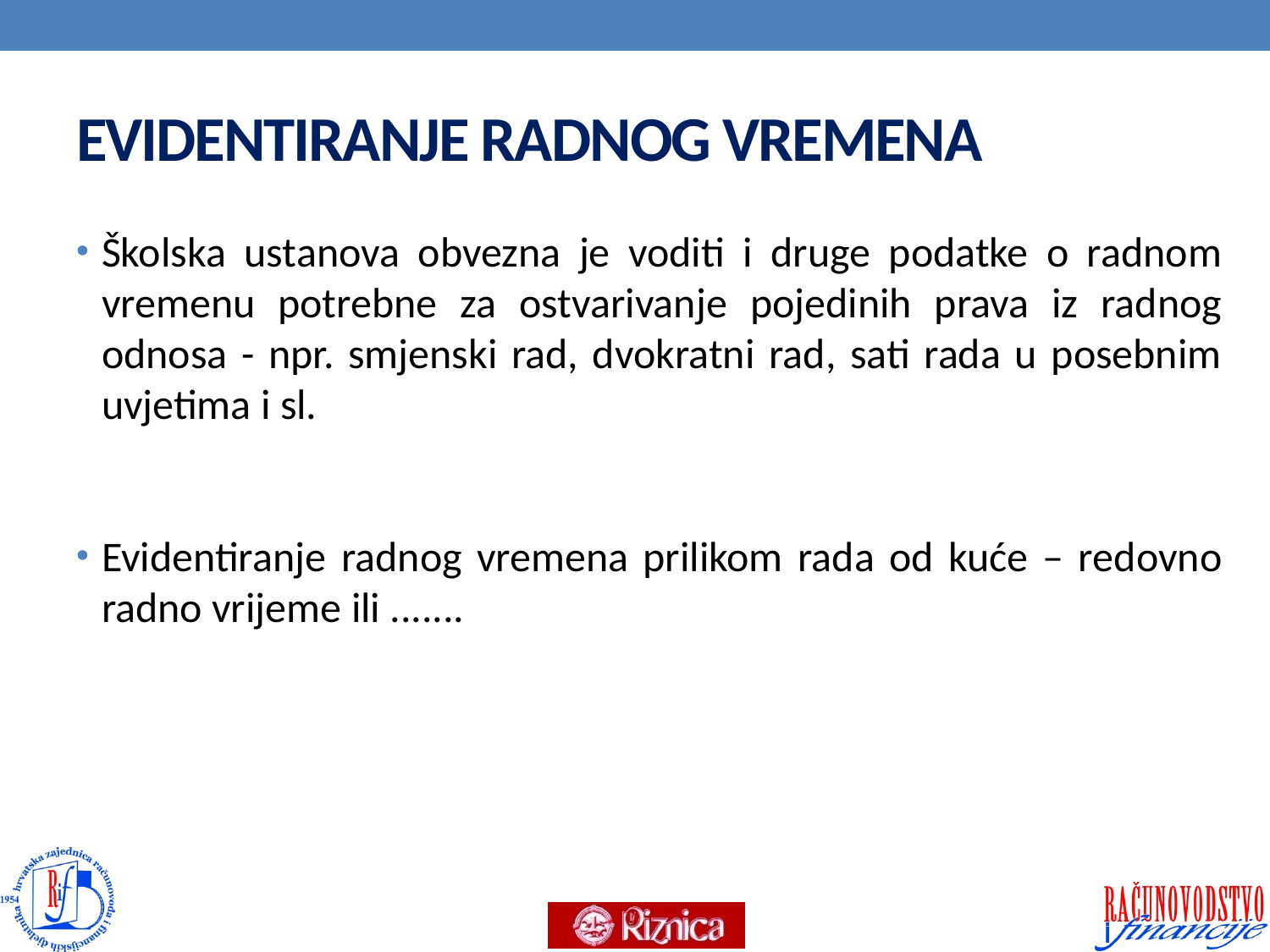

# EVIDENTIRANJE RADNOG VREMENA
Školska ustanova obvezna je voditi i druge podatke o radnom vremenu potrebne za ostvarivanje pojedinih prava iz radnog odnosa - npr. smjenski rad, dvokratni rad, sati rada u posebnim uvjetima i sl.

Evidentiranje radnog vremena prilikom rada od kuće – redovno radno vrijeme ili .......